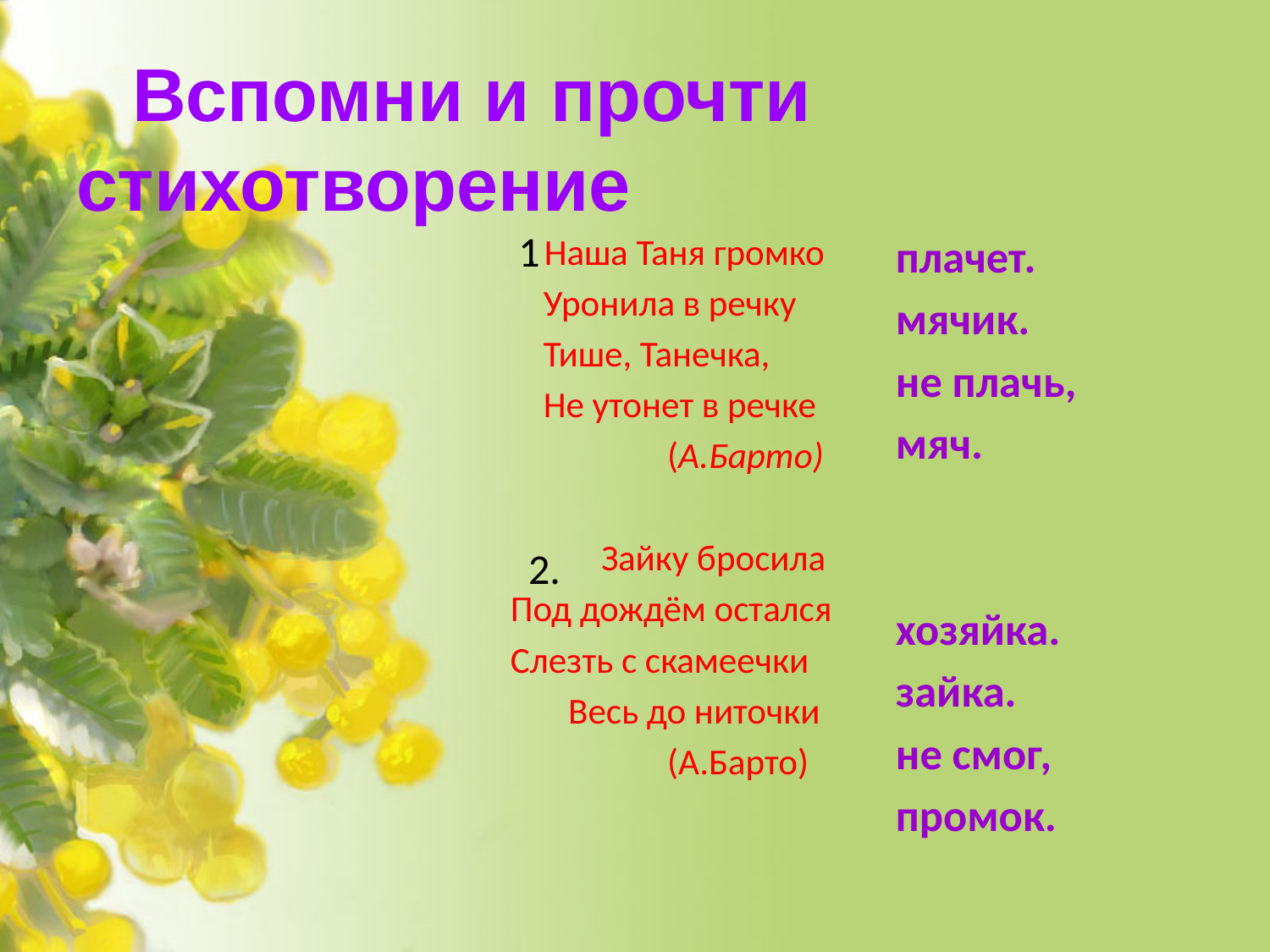

# Вспомни и прочти стихотворение
1
       . Наша Таня громко
         Уронила в речку
         Тише, Танечка,
         Не утонет в речке
                        (А.Барто)

                Зайку бросила
     Под дождём остался
     Слезть с скамеечки
            Весь до ниточки
                        (А.Барто)

плачет.
мячик.
не плачь,
мяч.

хозяйка.
зайка.
не смог,
промок.
2.